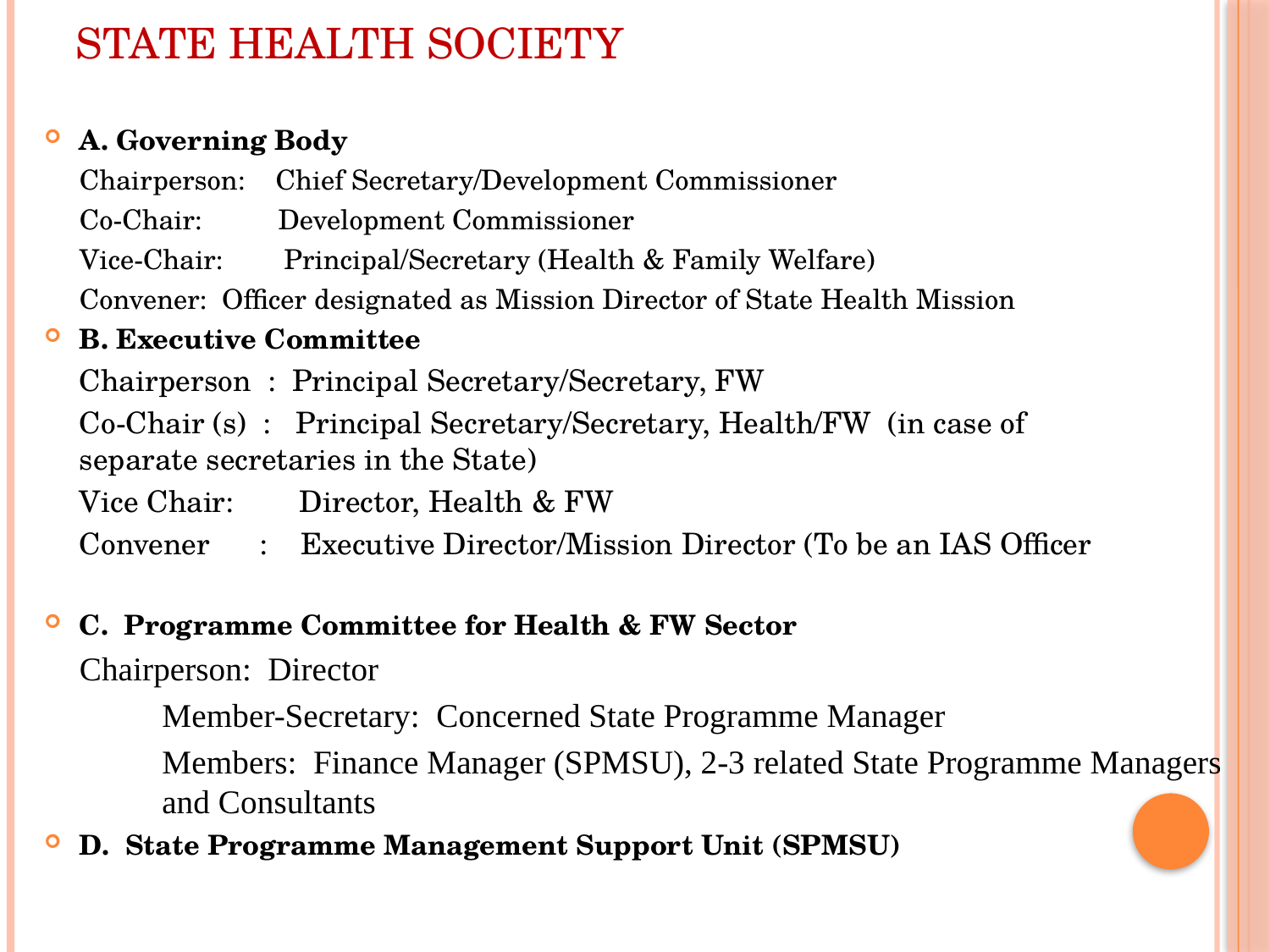

# State health society
A. Governing Body
		Chairperson:    Chief Secretary/Development Commissioner
		Co-Chair:          Development Commissioner
		Vice-Chair:        Principal/Secretary (Health & Family Welfare)
		Convener:  Officer designated as Mission Director of State Health Mission
B. Executive Committee
		Chairperson  :  Principal Secretary/Secretary, FW
		Co-Chair (s)  :   Principal Secretary/Secretary, Health/FW  (in case of 	    		           separate secretaries in the State)
		Vice Chair:        Director, Health & FW
		Convener      :    Executive Director/Mission Director (To be an IAS Officer

C.  Programme Committee for Health & FW Sector
		Chairperson:  Director
	Member-Secretary:  Concerned State Programme Manager
	Members:  Finance Manager (SPMSU), 2-3 related State Programme Managers and Consultants
D.  State Programme Management Support Unit (SPMSU)